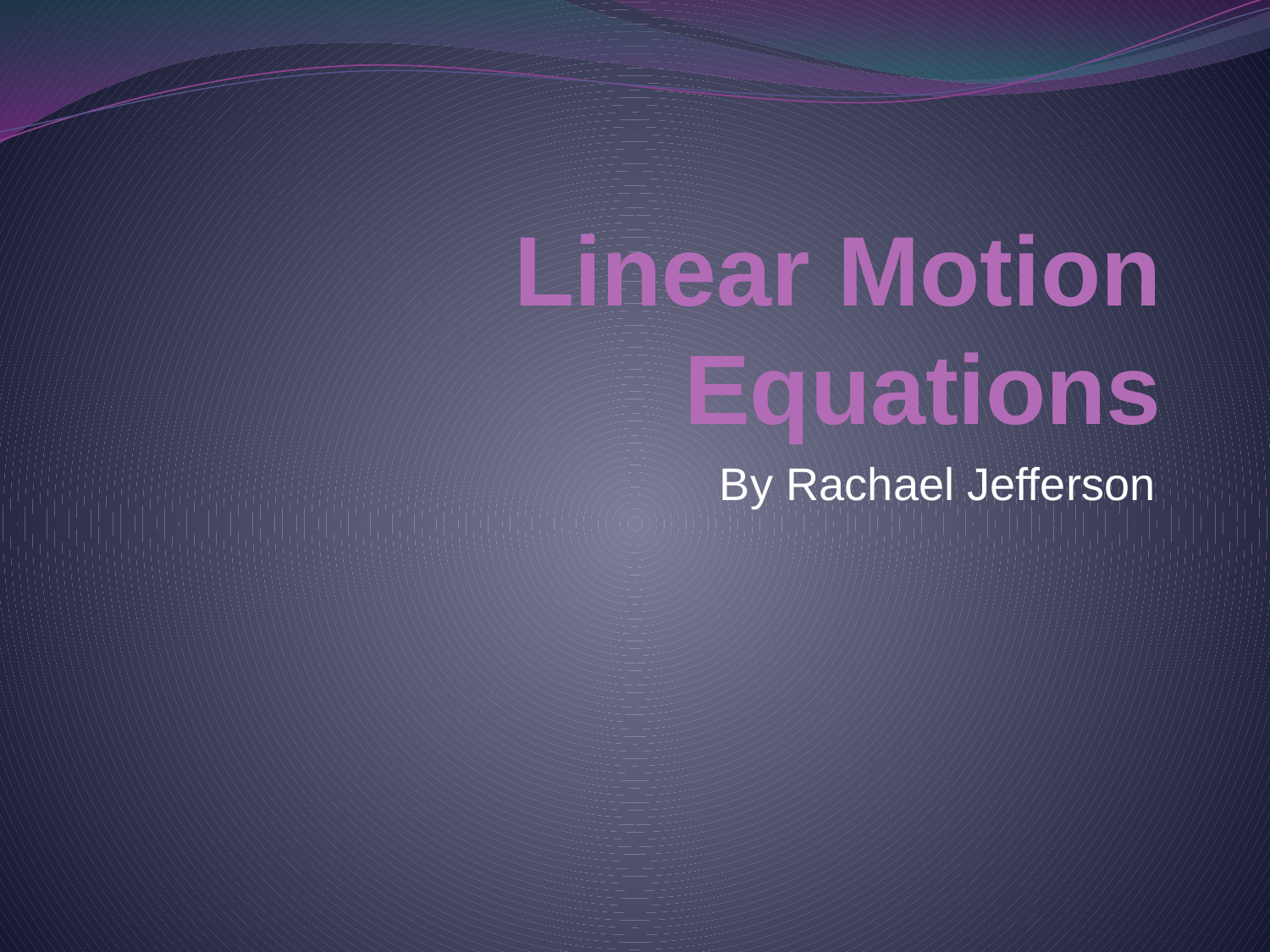

# Linear Motion Equations
By Rachael Jefferson